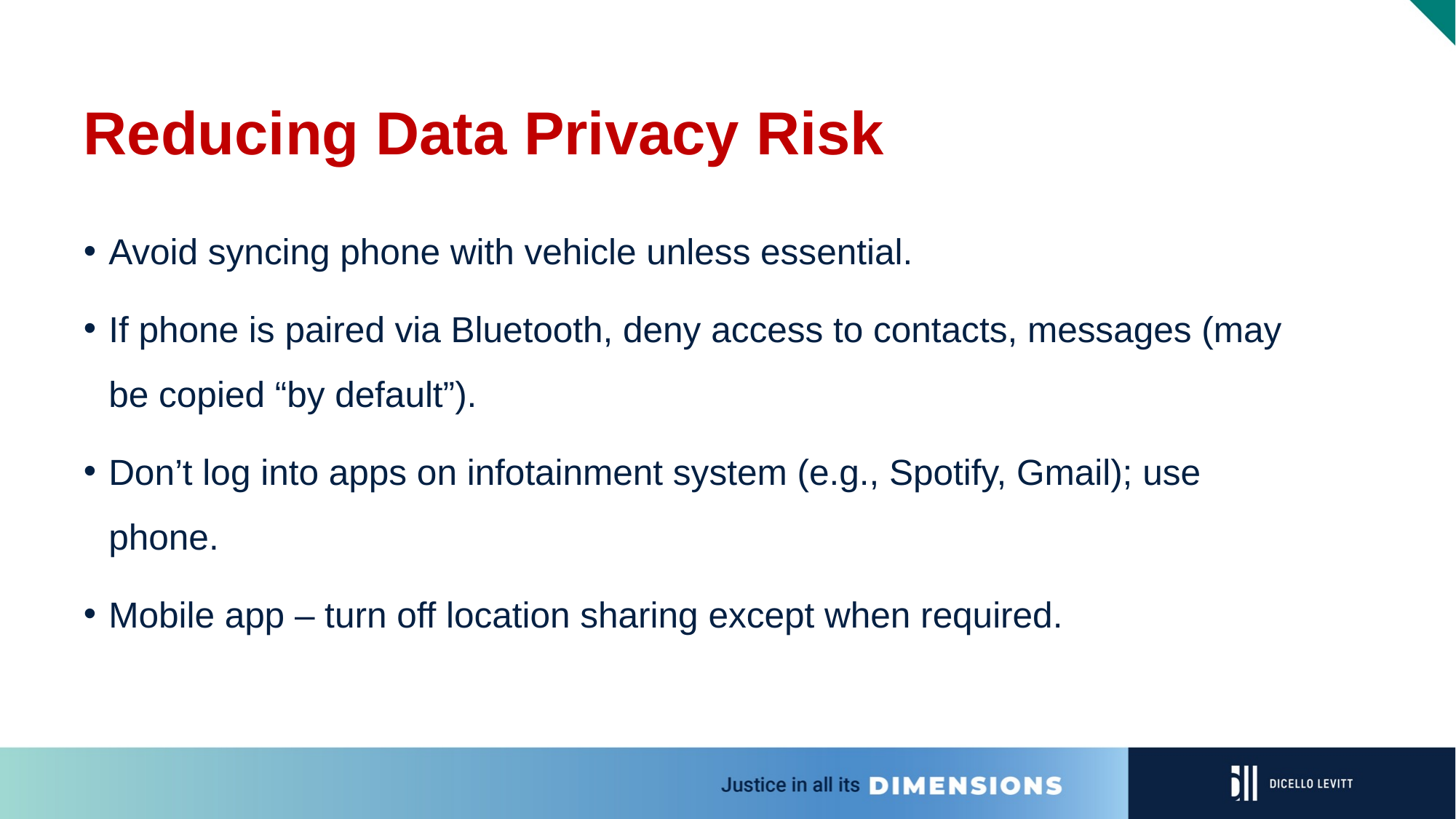

# Reducing Data Privacy Risk
Avoid syncing phone with vehicle unless essential.
If phone is paired via Bluetooth, deny access to contacts, messages (may be copied “by default”).
Don’t log into apps on infotainment system (e.g., Spotify, Gmail); use phone.
Mobile app – turn off location sharing except when required.